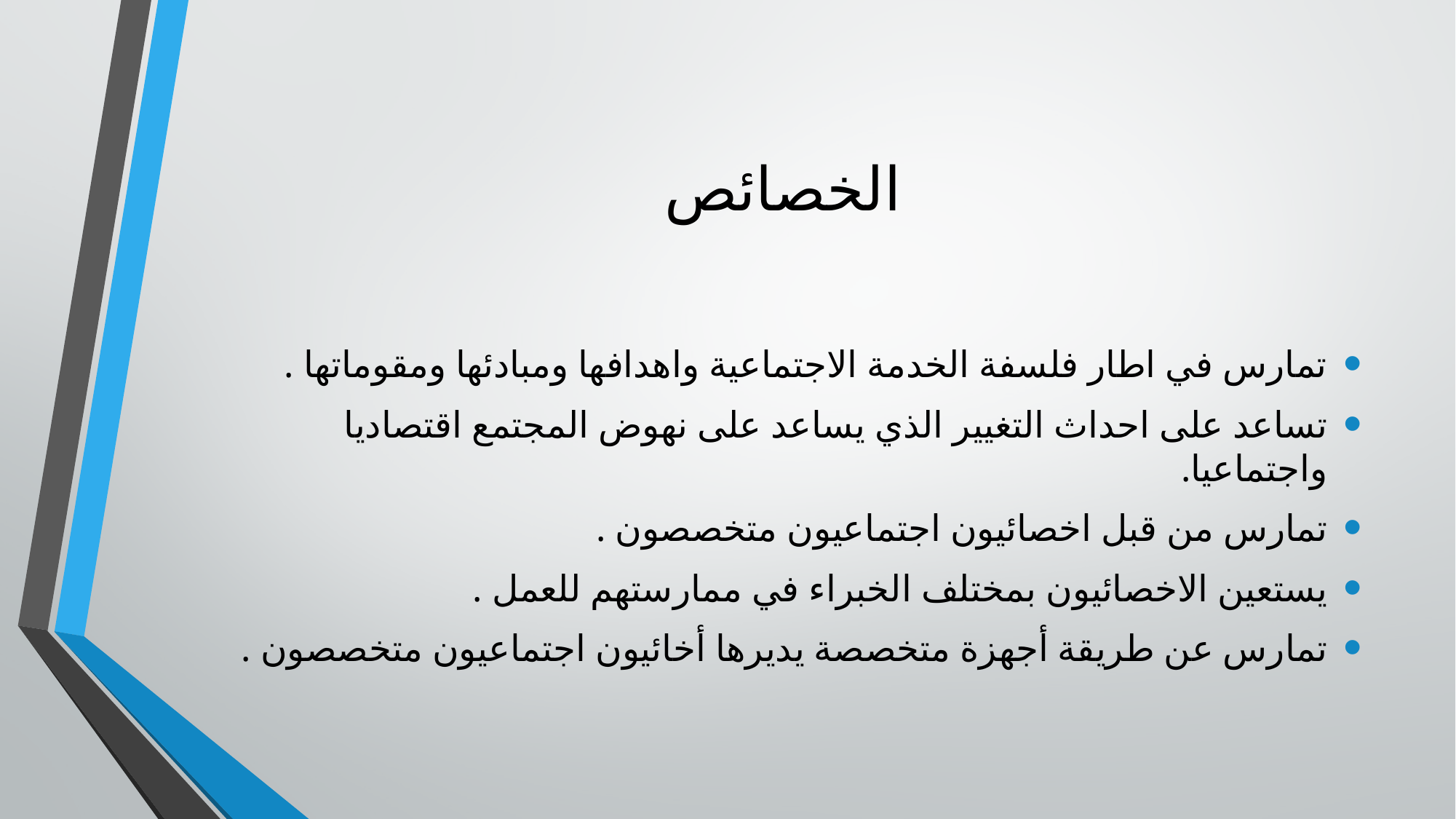

# الخصائص
تمارس في اطار فلسفة الخدمة الاجتماعية واهدافها ومبادئها ومقوماتها .
تساعد على احداث التغيير الذي يساعد على نهوض المجتمع اقتصاديا واجتماعيا.
تمارس من قبل اخصائيون اجتماعيون متخصصون .
يستعين الاخصائيون بمختلف الخبراء في ممارستهم للعمل .
تمارس عن طريقة أجهزة متخصصة يديرها أخائيون اجتماعيون متخصصون .